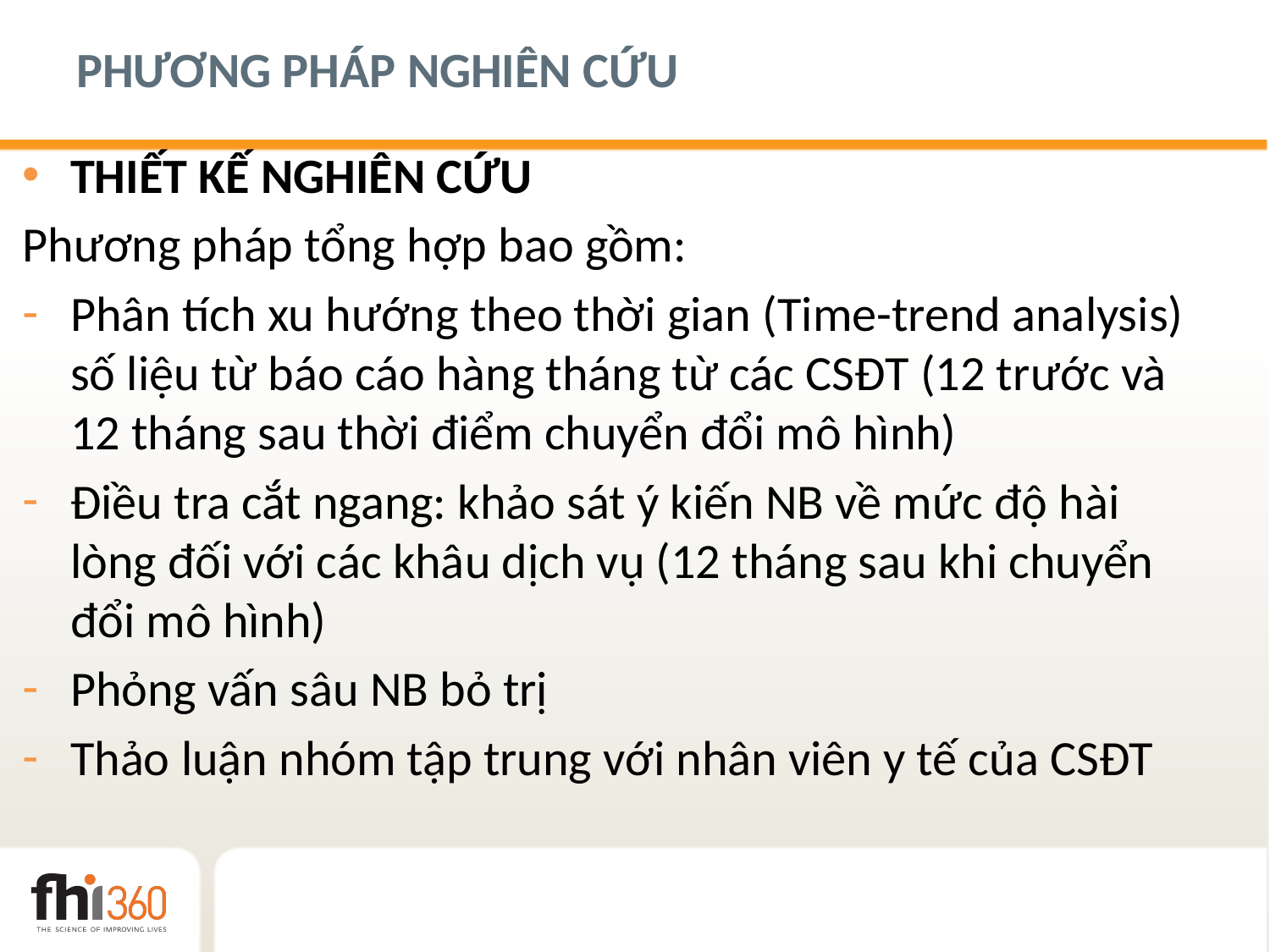

# PHƯƠNG PHÁP NGHIÊN CỨU
THIẾT KẾ NGHIÊN CỨU
Phương pháp tổng hợp bao gồm:
Phân tích xu hướng theo thời gian (Time-trend analysis) số liệu từ báo cáo hàng tháng từ các CSĐT (12 trước và 12 tháng sau thời điểm chuyển đổi mô hình)
Điều tra cắt ngang: khảo sát ý kiến NB về mức độ hài lòng đối với các khâu dịch vụ (12 tháng sau khi chuyển đổi mô hình)
Phỏng vấn sâu NB bỏ trị
Thảo luận nhóm tập trung với nhân viên y tế của CSĐT